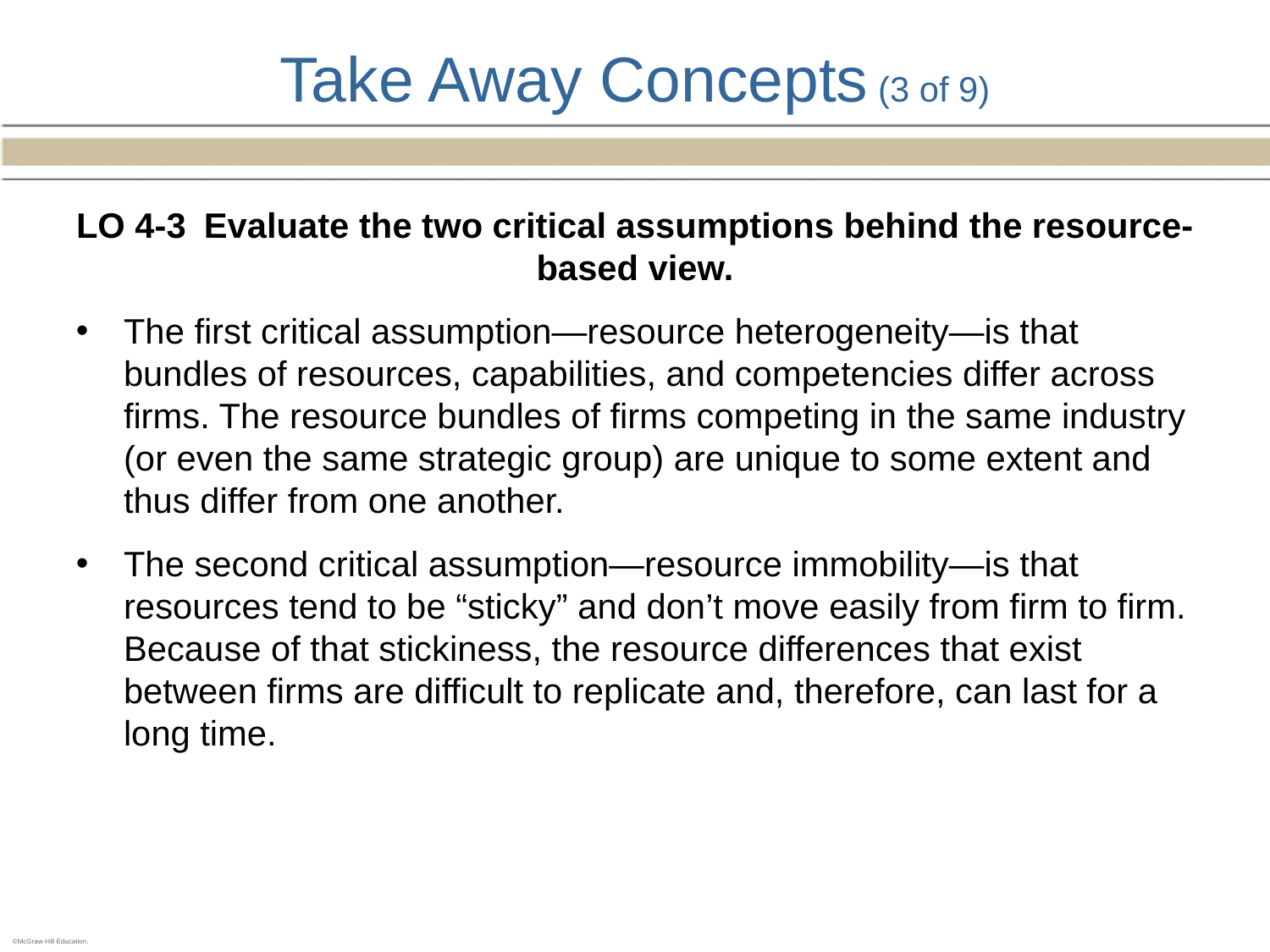

# Take Away Concepts (3 of 9)
LO 4-3 Evaluate the two critical assumptions behind the resource-based view.
The first critical assumption—resource heterogeneity—is that bundles of resources, capabilities, and competencies differ across firms. The resource bundles of firms competing in the same industry (or even the same strategic group) are unique to some extent and thus differ from one another.
The second critical assumption—resource immobility—is that resources tend to be “sticky” and don’t move easily from firm to firm. Because of that stickiness, the resource differences that exist between firms are difficult to replicate and, therefore, can last for a long time.